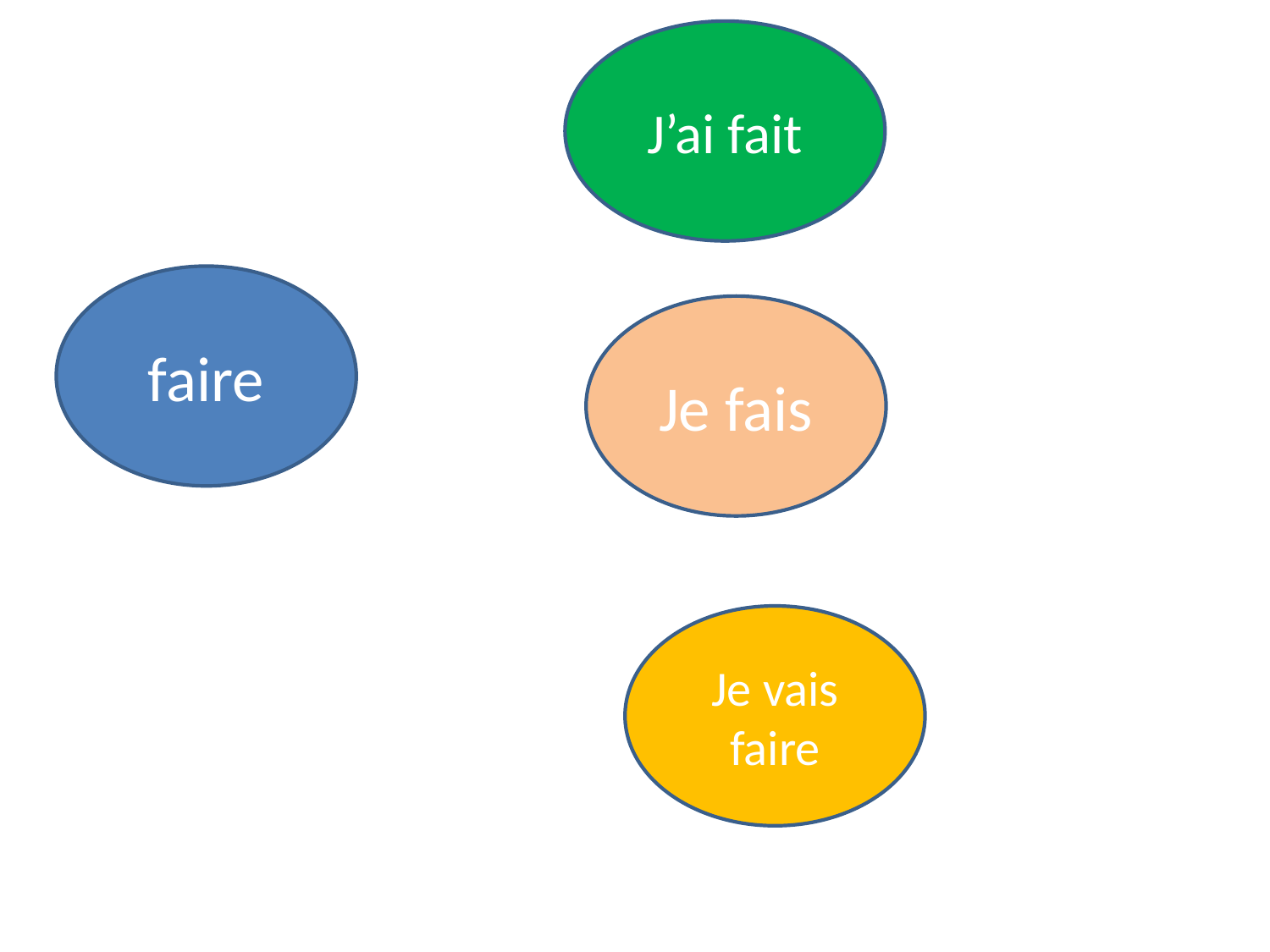

J’ai fait
faire
Je fais
Je vais faire